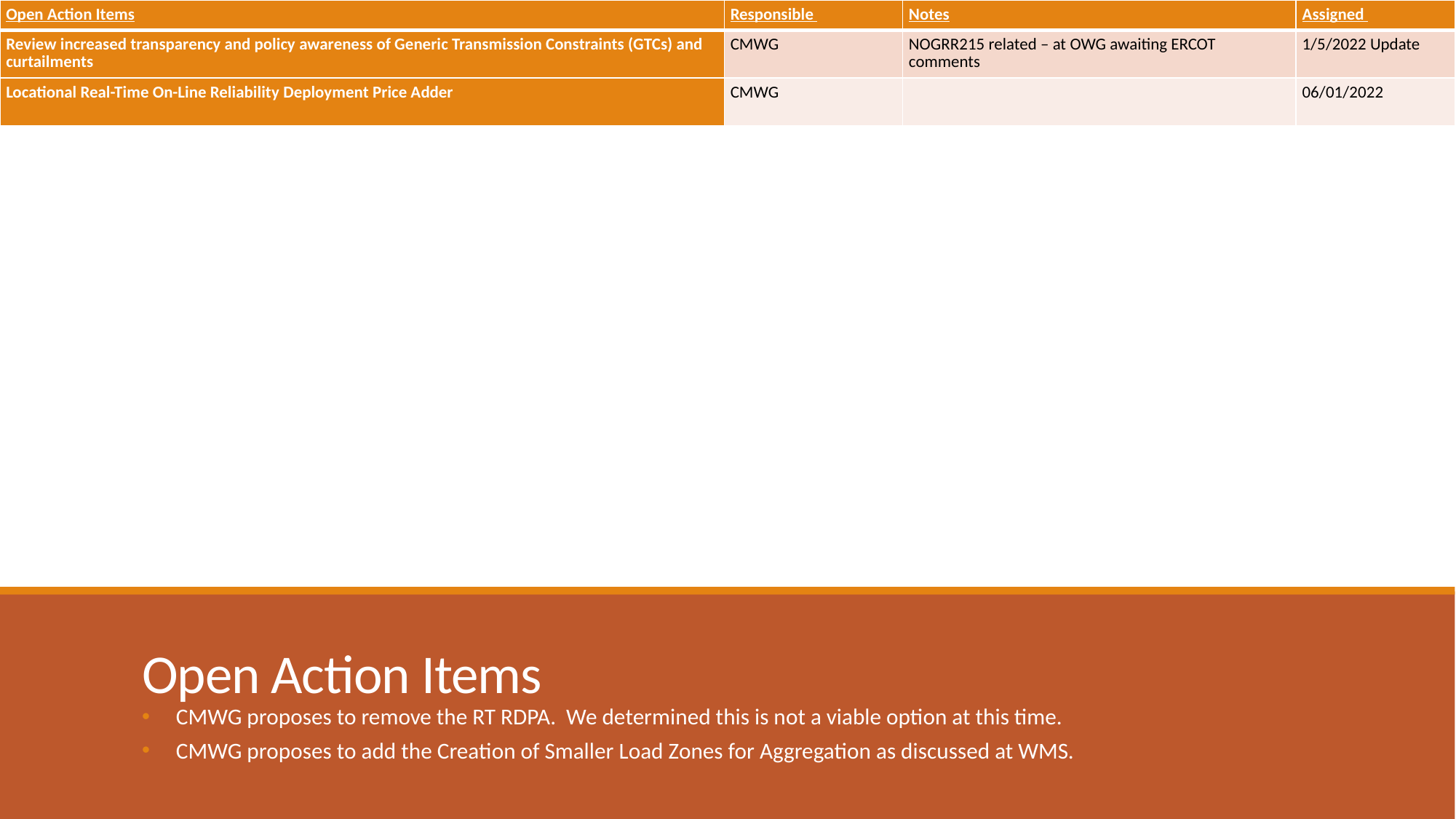

| Open Action Items | Responsible | Notes | Assigned |
| --- | --- | --- | --- |
| Review increased transparency and policy awareness of Generic Transmission Constraints (GTCs) and curtailments | CMWG | NOGRR215 related – at OWG awaiting ERCOT comments | 1/5/2022 Update |
| Locational Real-Time On-Line Reliability Deployment Price Adder | CMWG |  | 06/01/2022 |
# Open Action Items
CMWG proposes to remove the RT RDPA.  We determined this is not a viable option at this time.
CMWG proposes to add the Creation of Smaller Load Zones for Aggregation as discussed at WMS.